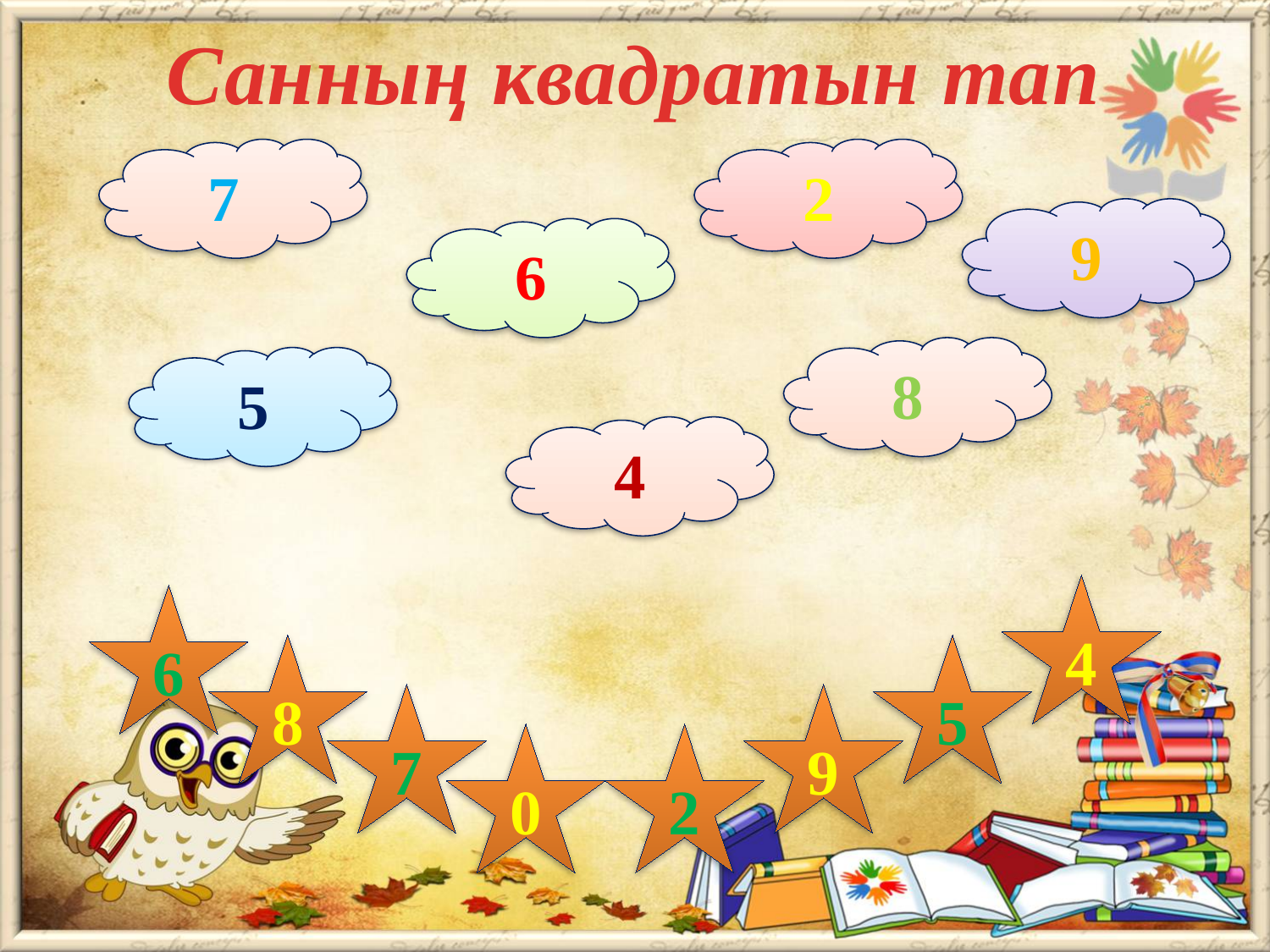

Санның квадратын тап
7
2
9
6
8
5
4
4
6
8
5
7
9
0
2